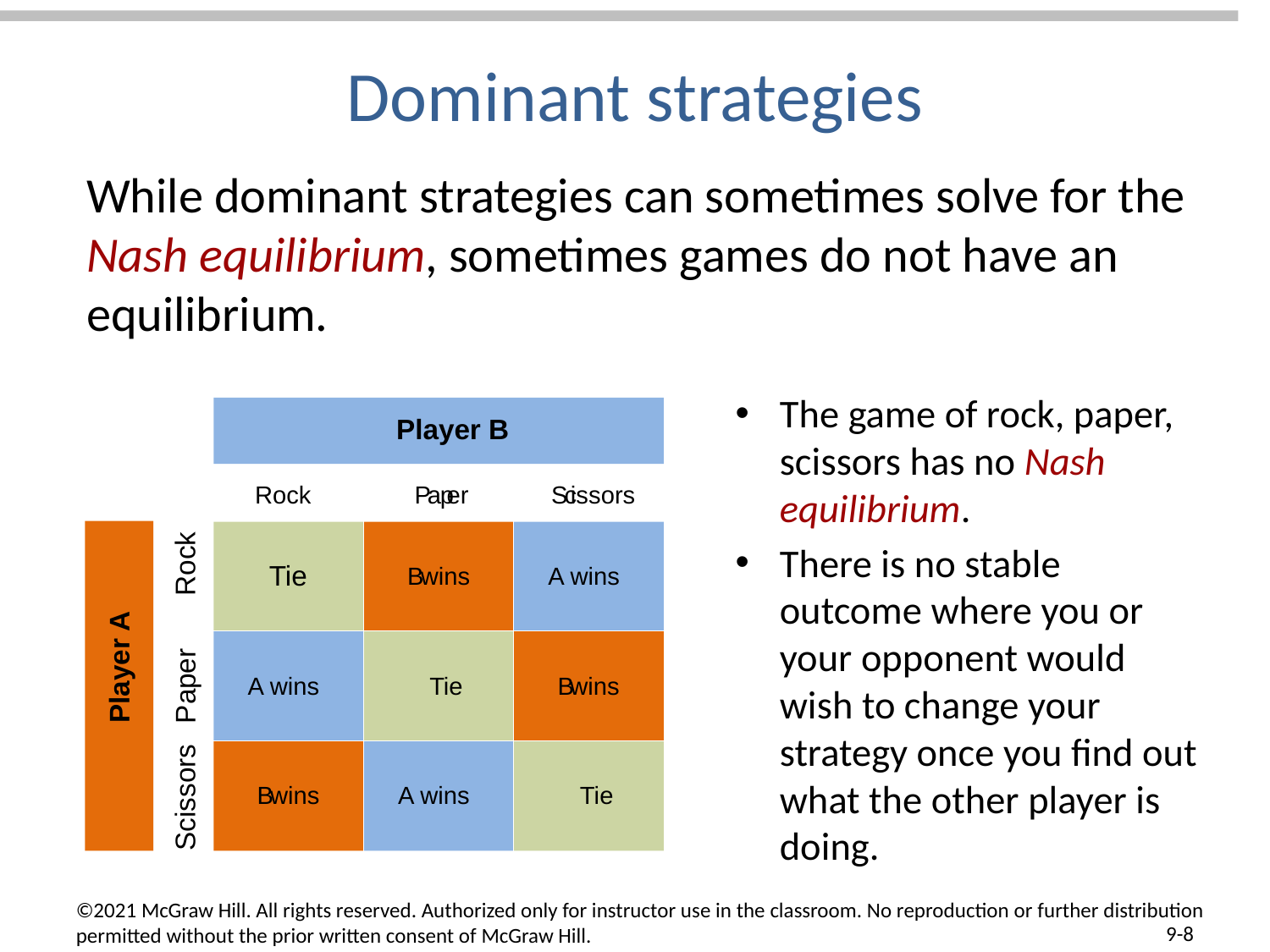

# Dominant strategies
While dominant strategies can sometimes solve for the Nash equilibrium, sometimes games do not have an equilibrium.

The game of rock, paper, scissors has no Nash equilibrium.
There is no stable outcome where you or your opponent would wish to change your strategy once you find out what the other player is doing.

Player B
Rock
P
a
p
er
S
c
issors

Rock
Tie
B
wins

A wins

Player A
Paper
A wins
Tie
B
wins

B
wins
A wins

Tie
Scissors